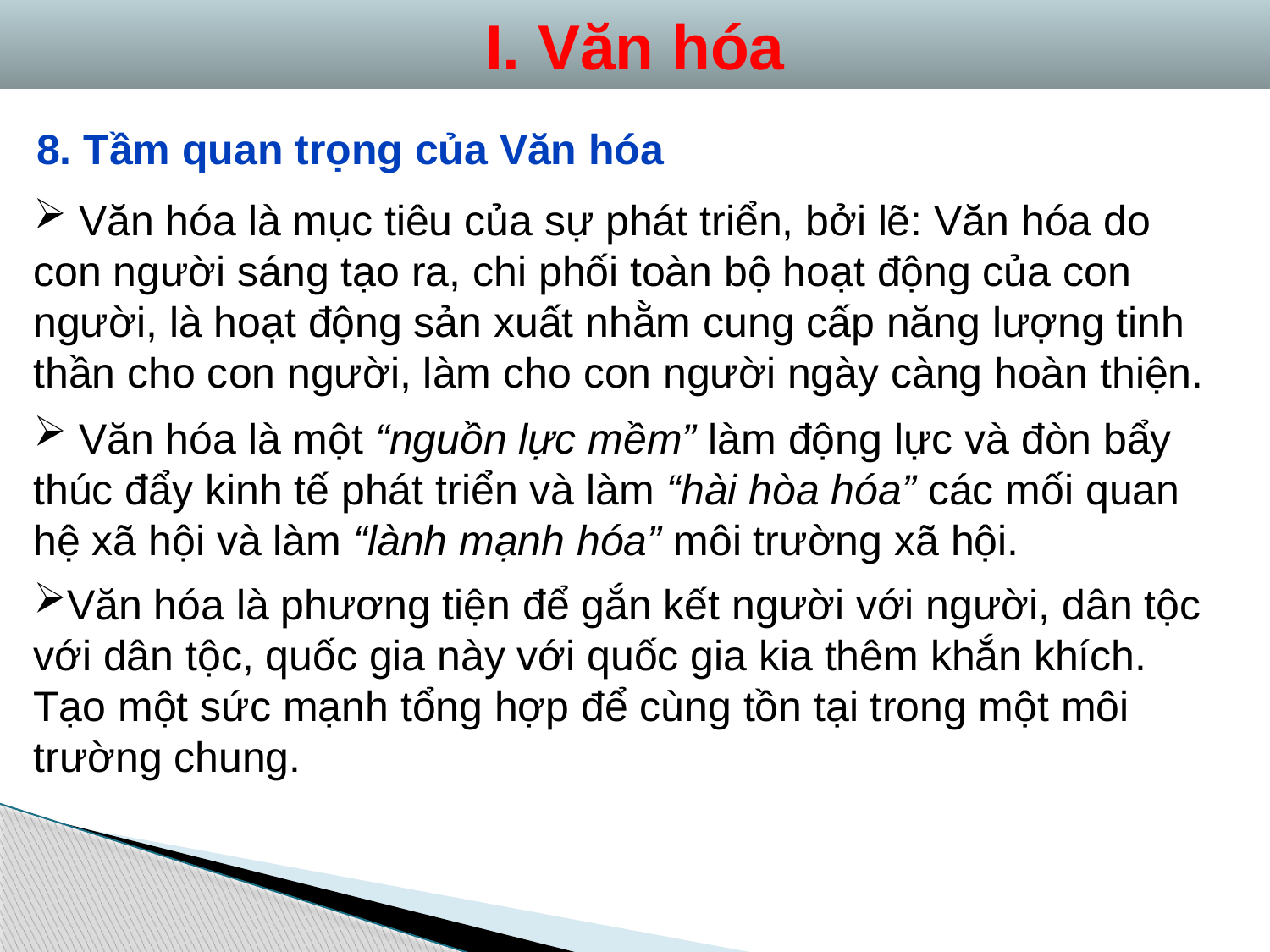

I. Văn hóa
8. Tầm quan trọng của Văn hóa
 Văn hóa là mục tiêu của sự phát triển, bởi lẽ: Văn hóa do con người sáng tạo ra, chi phối toàn bộ hoạt động của con người, là hoạt động sản xuất nhằm cung cấp năng lượng tinh thần cho con người, làm cho con người ngày càng hoàn thiện.
 Văn hóa là một “nguồn lực mềm” làm động lực và đòn bẩy thúc đẩy kinh tế phát triển và làm “hài hòa hóa” các mối quan hệ xã hội và làm “lành mạnh hóa” môi trường xã hội.
Văn hóa là phương tiện để gắn kết người với người, dân tộc với dân tộc, quốc gia này với quốc gia kia thêm khắn khích. Tạo một sức mạnh tổng hợp để cùng tồn tại trong một môi trường chung.